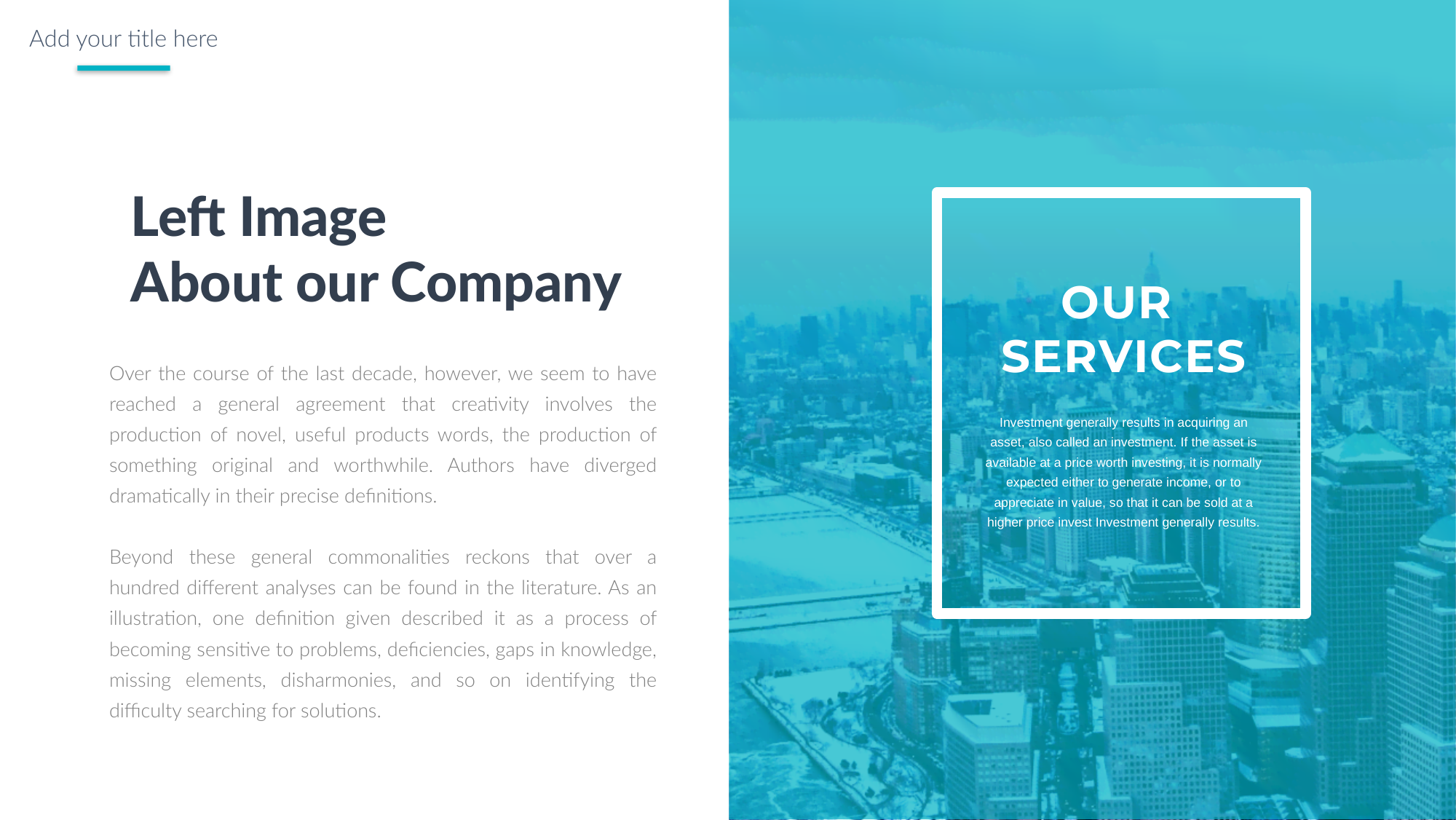

Add your title here

Left Image
About our Company

OUR
SERVICES
Investment generally results in acquiring an asset, also called an investment. If the asset is available at a price worth investing, it is normally expected either to generate income, or to appreciate in value, so that it can be sold at a higher price invest Investment generally results.
Over the course of the last decade, however, we seem to have reached a general agreement that creativity involves the production of novel, useful products words, the production of something original and worthwhile. Authors have diverged dramatically in their precise definitions.

Beyond these general commonalities reckons that over a hundred different analyses can be found in the literature. As an illustration, one definition given described it as a process of becoming sensitive to problems, deficiencies, gaps in knowledge, missing elements, disharmonies, and so on identifying the difficulty searching for solutions.